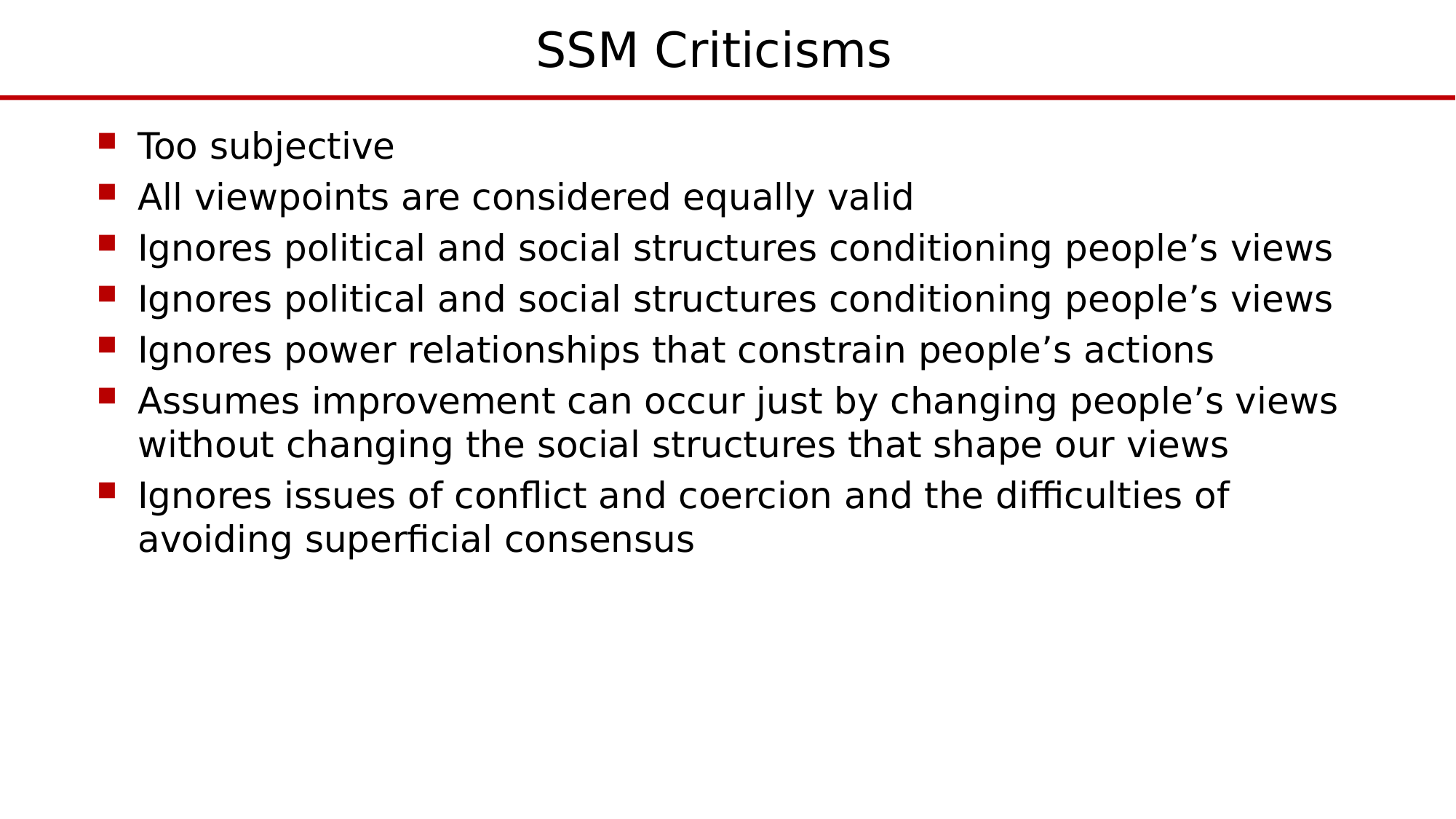

# SSM Criticisms
Too subjective
All viewpoints are considered equally valid
Ignores political and social structures conditioning people’s views
Ignores political and social structures conditioning people’s views
Ignores power relationships that constrain people’s actions
Assumes improvement can occur just by changing people’s views without changing the social structures that shape our views
Ignores issues of conflict and coercion and the difficulties of avoiding superficial consensus